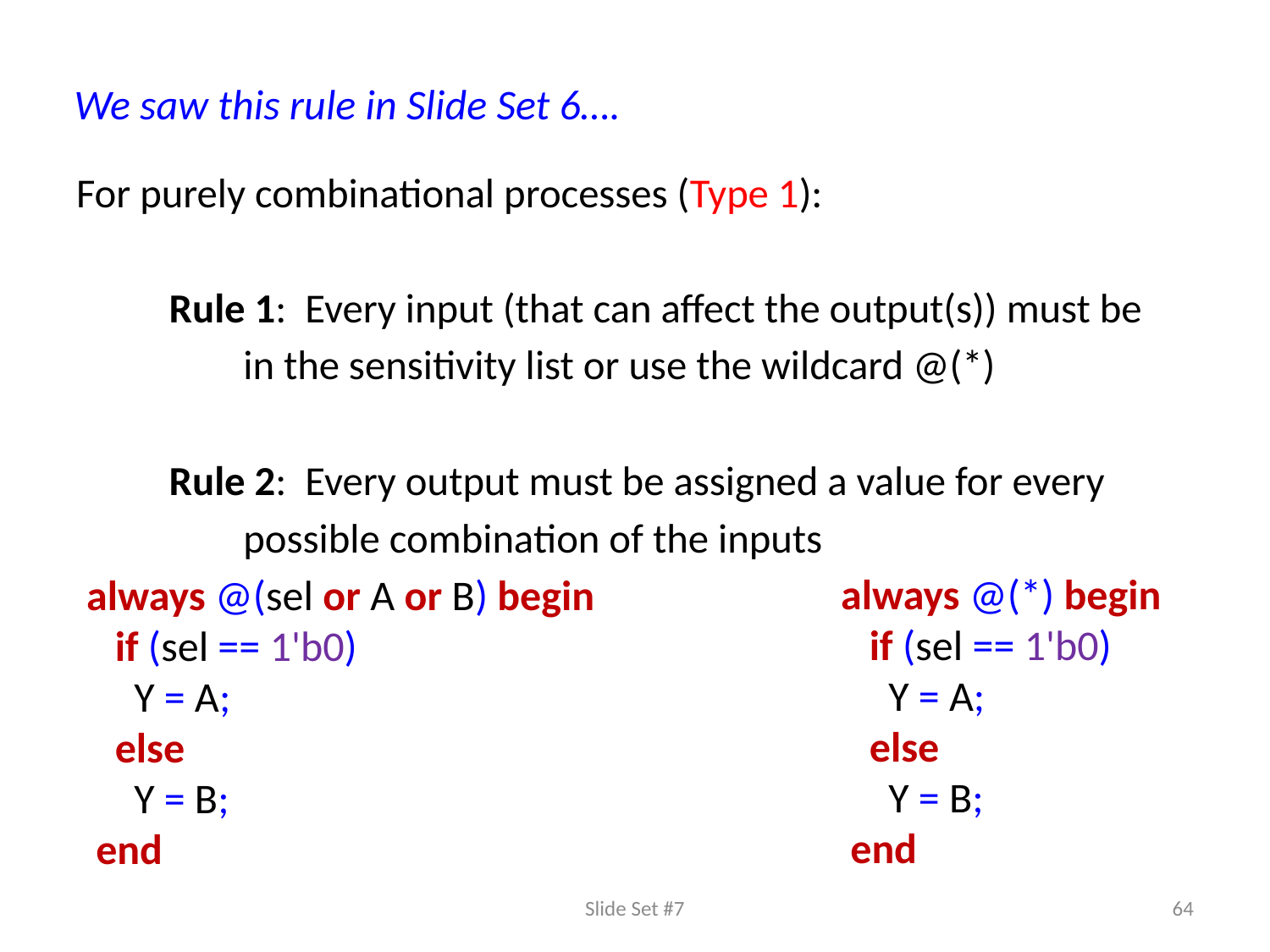

#
We saw this rule in Slide Set 6….
For purely combinational processes (Type 1):

 	Rule 1:  Every input (that can affect the output(s)) must be
		        in the sensitivity list or use the wildcard @(*)

	Rule 2:  Every output must be assigned a value for every
		        possible combination of the inputs

 always @(*) begin
    if (sel == 1'b0)
      Y = A;
    else
      Y = B;
  end
 always @(sel or A or B) begin
    if (sel == 1'b0)
      Y = A;
    else
      Y = B;
  end

Slide Set #7
64